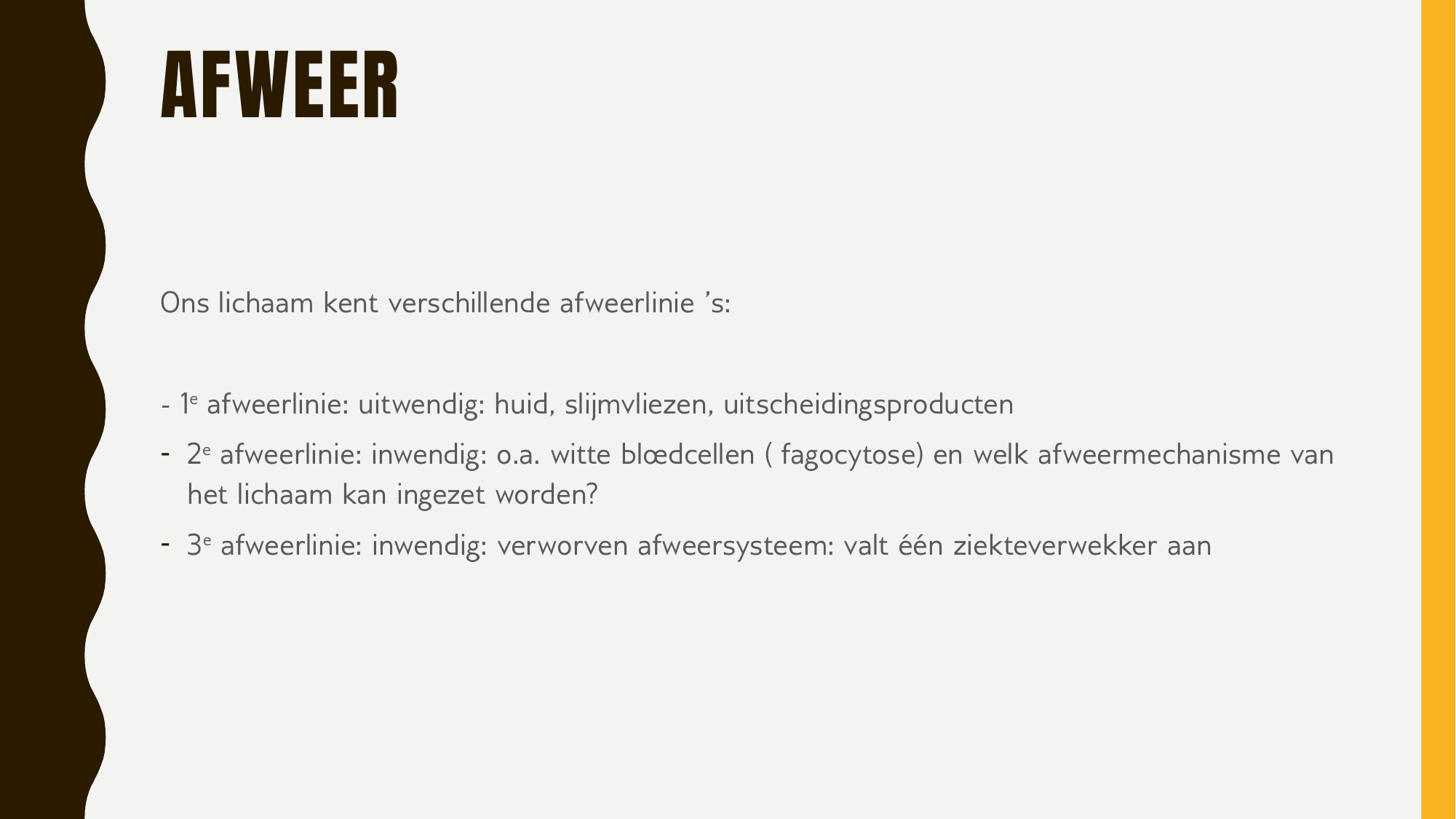

# Afweer
Ons lichaam kent verschillende afweerlinie ’s:

- 1e afweerlinie: uitwendig: huid, slijmvliezen, uitscheidingsproducten
2e afweerlinie: inwendig: o.a. witte bloedcellen ( fagocytose) en welk afweermechanisme van het lichaam kan ingezet worden?
3e afweerlinie: inwendig: verworven afweersysteem: valt één ziekteverwekker aan